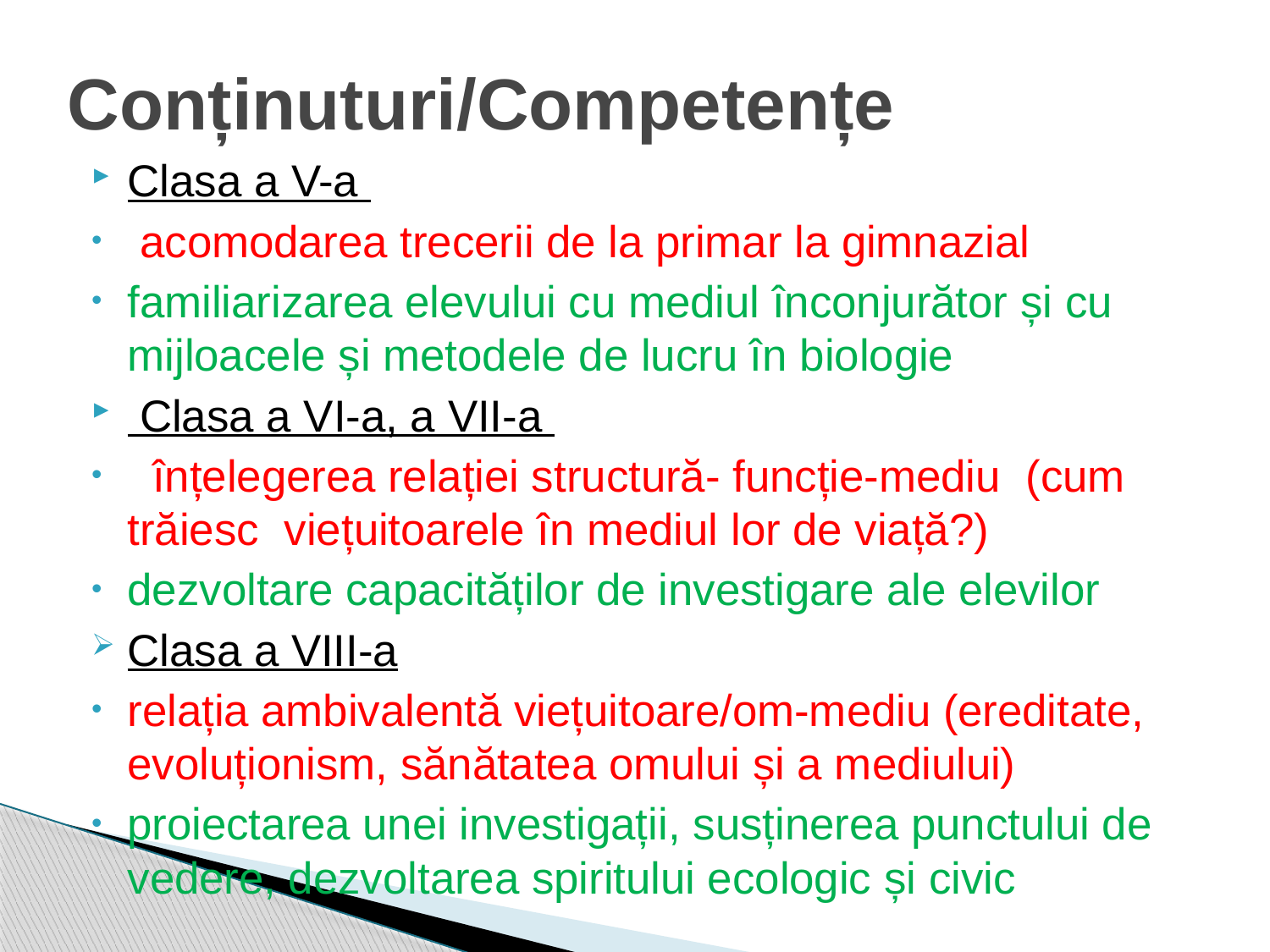

# Conținuturi/Competențe
Clasa a V-a
 acomodarea trecerii de la primar la gimnazial
familiarizarea elevului cu mediul înconjurător și cu mijloacele și metodele de lucru în biologie
 Clasa a VI-a, a VII-a
  înțelegerea relației structură- funcție-mediu  (cum trăiesc  viețuitoarele în mediul lor de viață?)
dezvoltare capacităților de investigare ale elevilor
Clasa a VIII-a
relația ambivalentă viețuitoare/om-mediu (ereditate, evoluționism, sănătatea omului și a mediului)
proiectarea unei investigații, susținerea punctului de vedere, dezvoltarea spiritului ecologic și civic